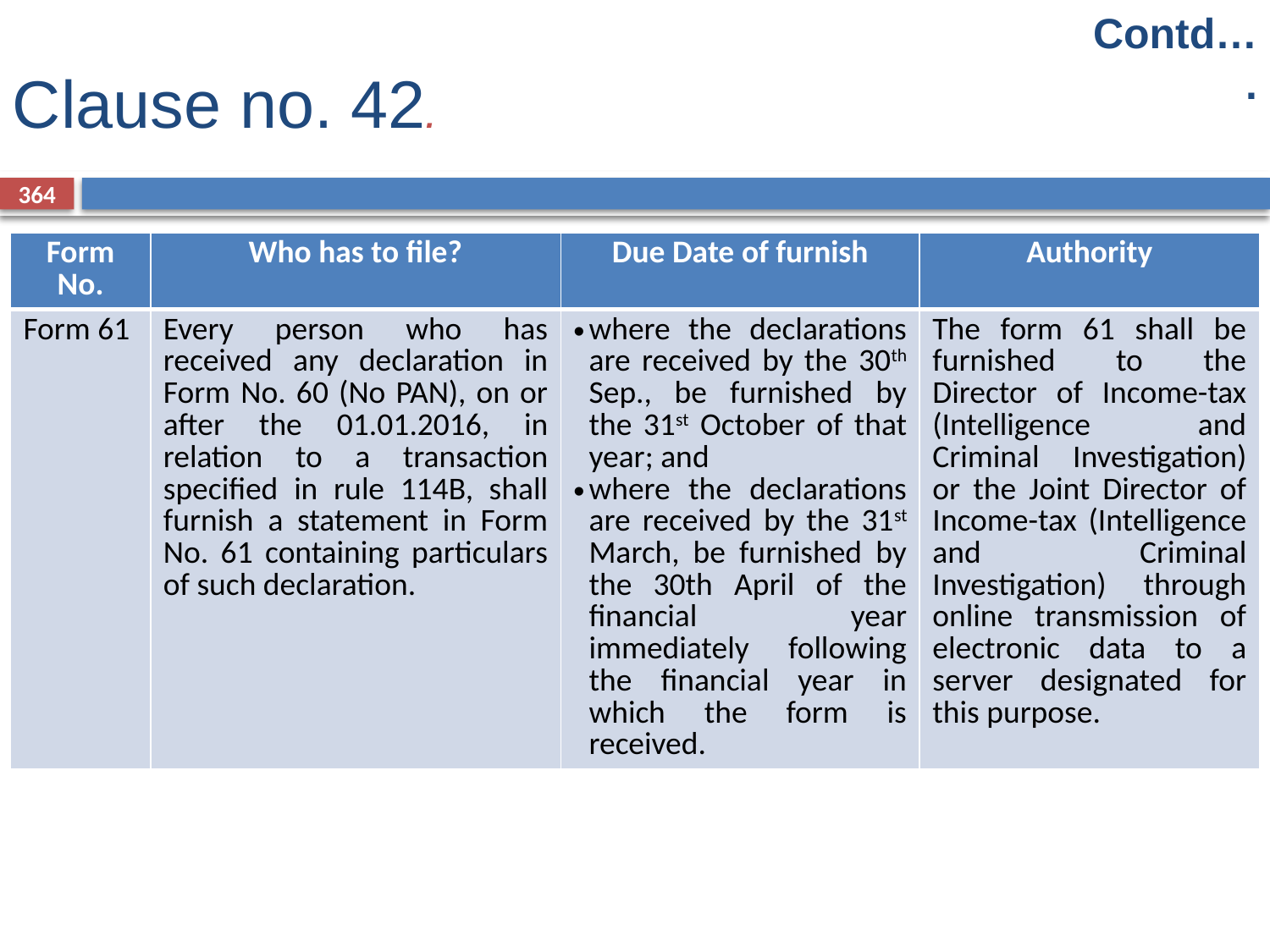

Contd….
Clause no. 42.

364
| Form No. | Who has to file? | Due Date of furnish | Authority |
| --- | --- | --- | --- |
| Form 61 | Every person who has received any declaration in Form No. 60 (No PAN), on or after the 01.01.2016, in relation to a transaction specified in rule 114B, shall furnish a statement in Form No. 61 containing particulars of such declaration. | where the declarations are received by the 30th Sep., be furnished by the 31st October of that year; and where the declarations are received by the 31st March, be furnished by the 30th April of the financial year immediately following the financial year in which the form is received. | The form 61 shall be furnished to the Director of Income-tax (Intelligence and Criminal Investigation) or the Joint Director of Income-tax (Intelligence and Criminal Investigation) through online transmission of electronic data to a server designated for this purpose. |